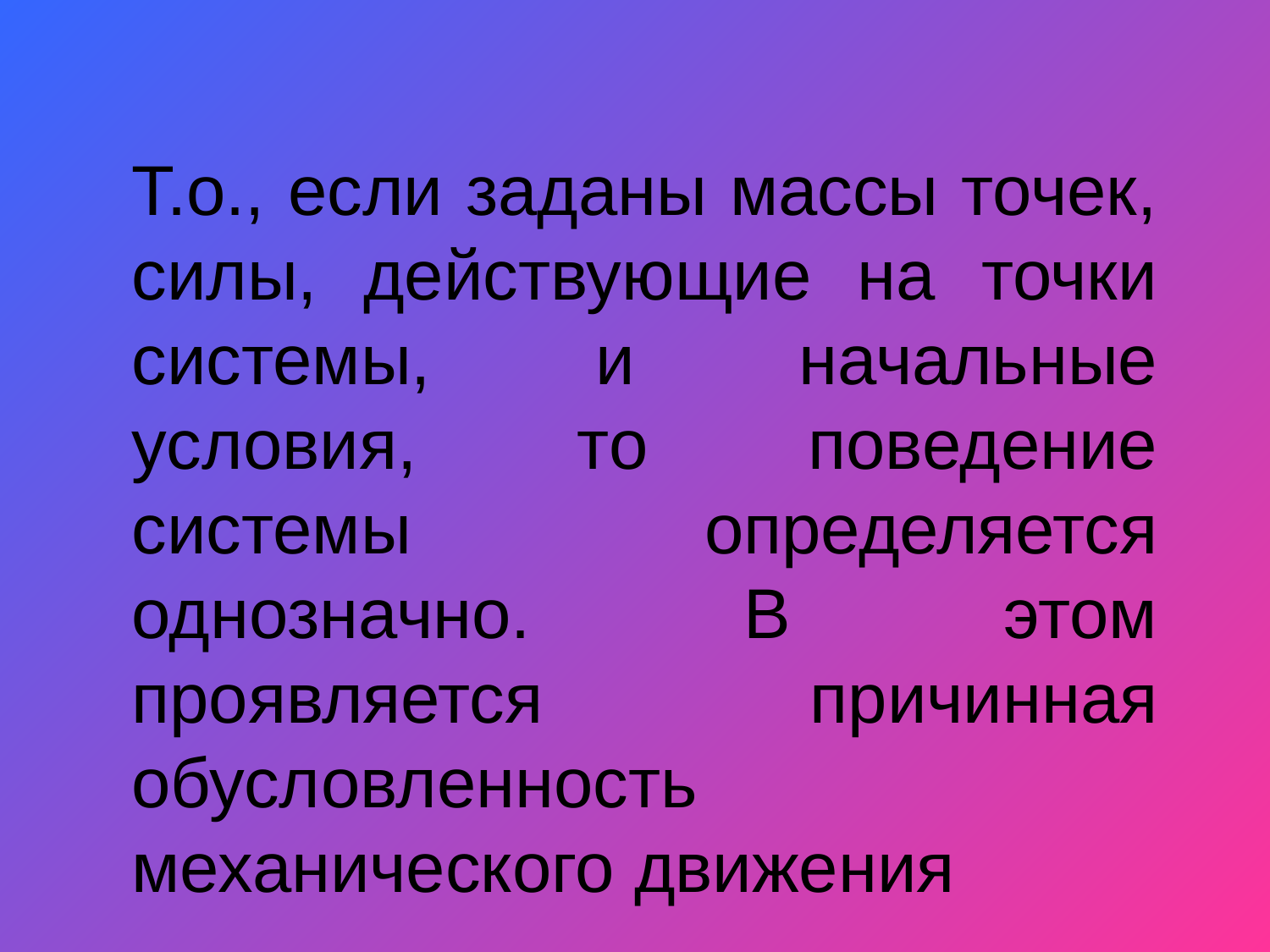

Т.о., если заданы массы точек, силы, действующие на точки системы, и начальные условия, то поведение системы определяется однозначно. В этом проявляется причинная обусловленность механического движения